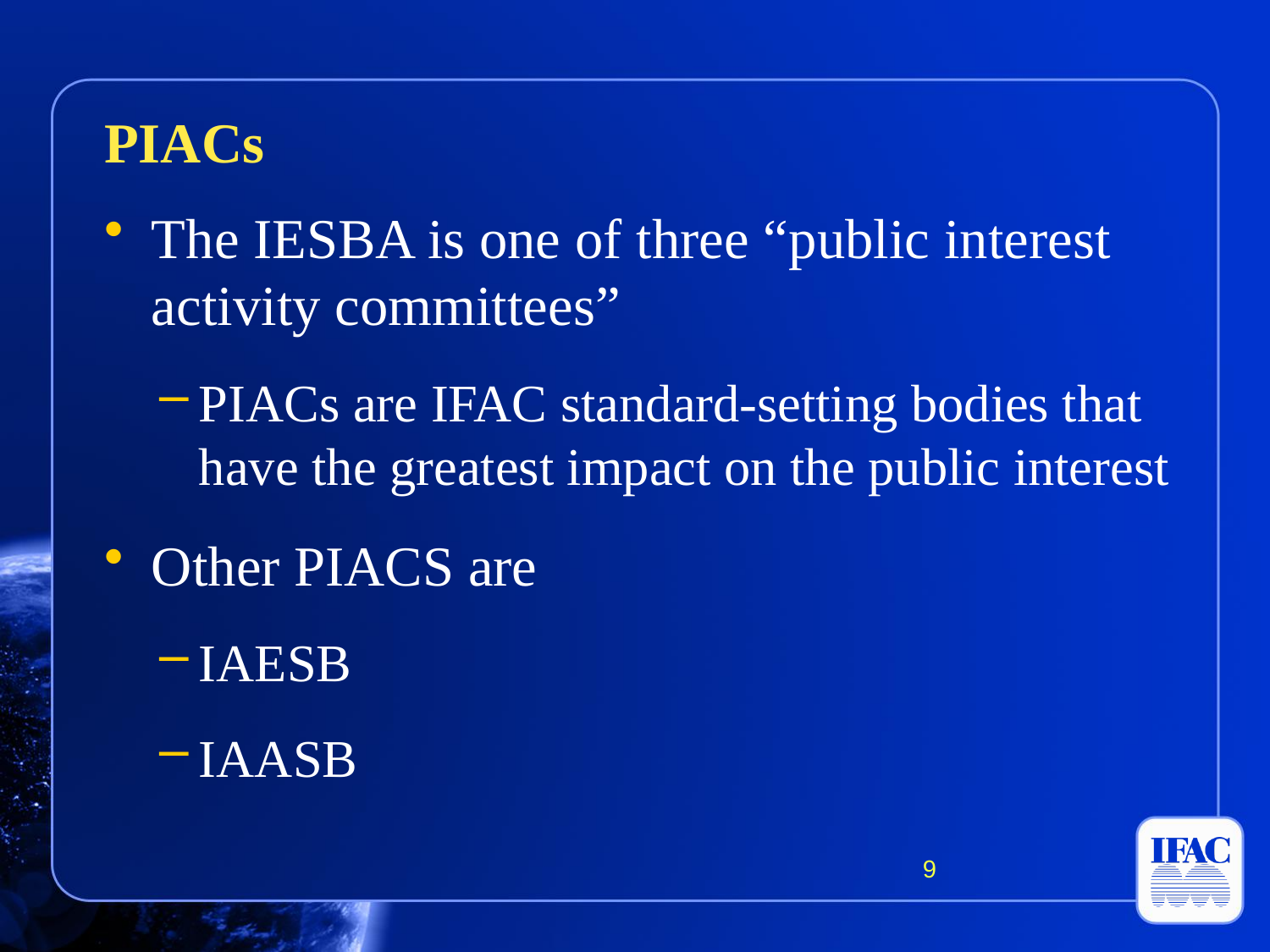

#
PIACs
The IESBA is one of three “public interest activity committees”
PIACs are IFAC standard-setting bodies that have the greatest impact on the public interest
Other PIACS are
IAESB
IAASB
9